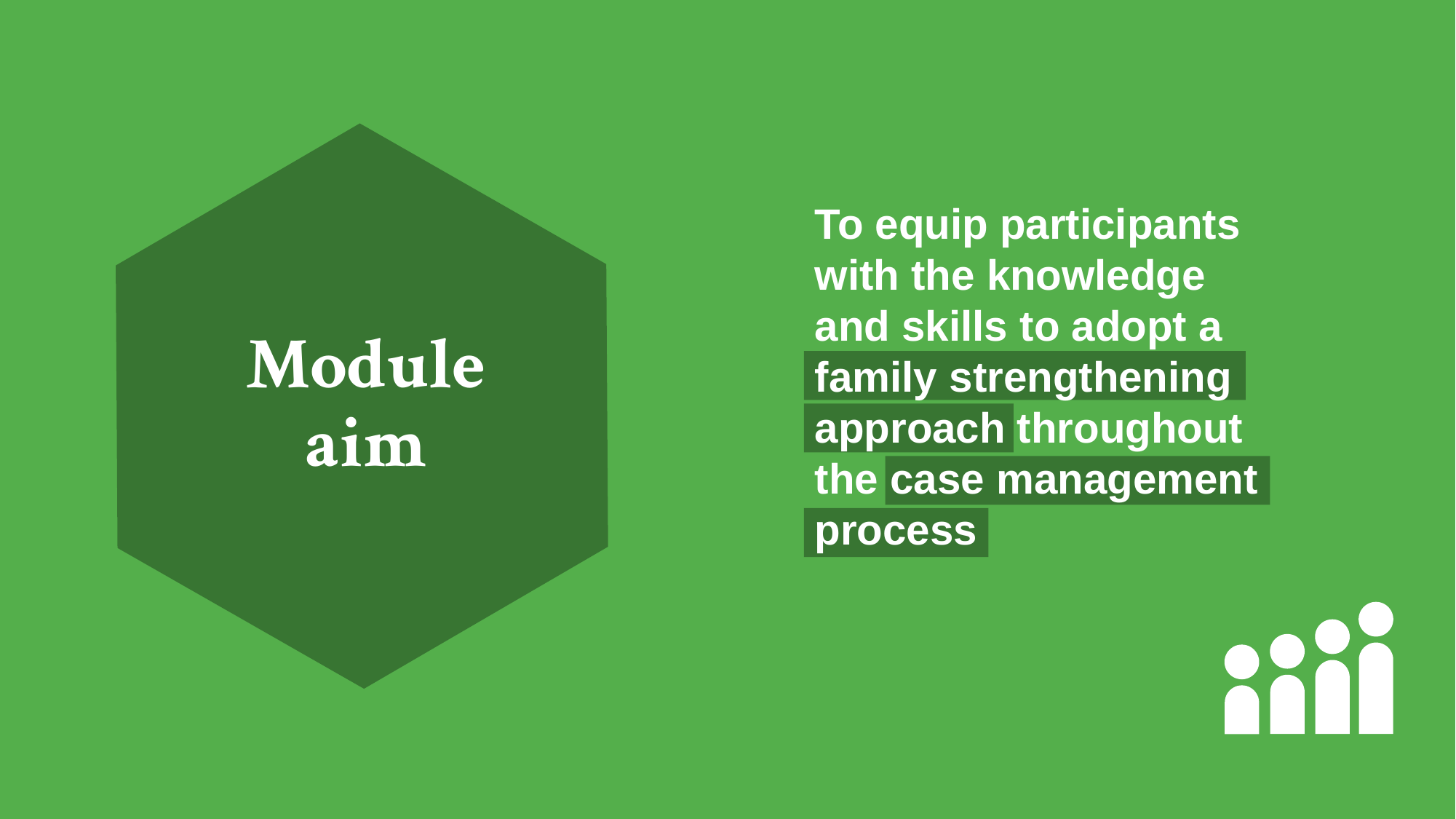

To equip participants with the knowledge and skills to adopt a family strengthening approach throughout the case management process

# Module aim